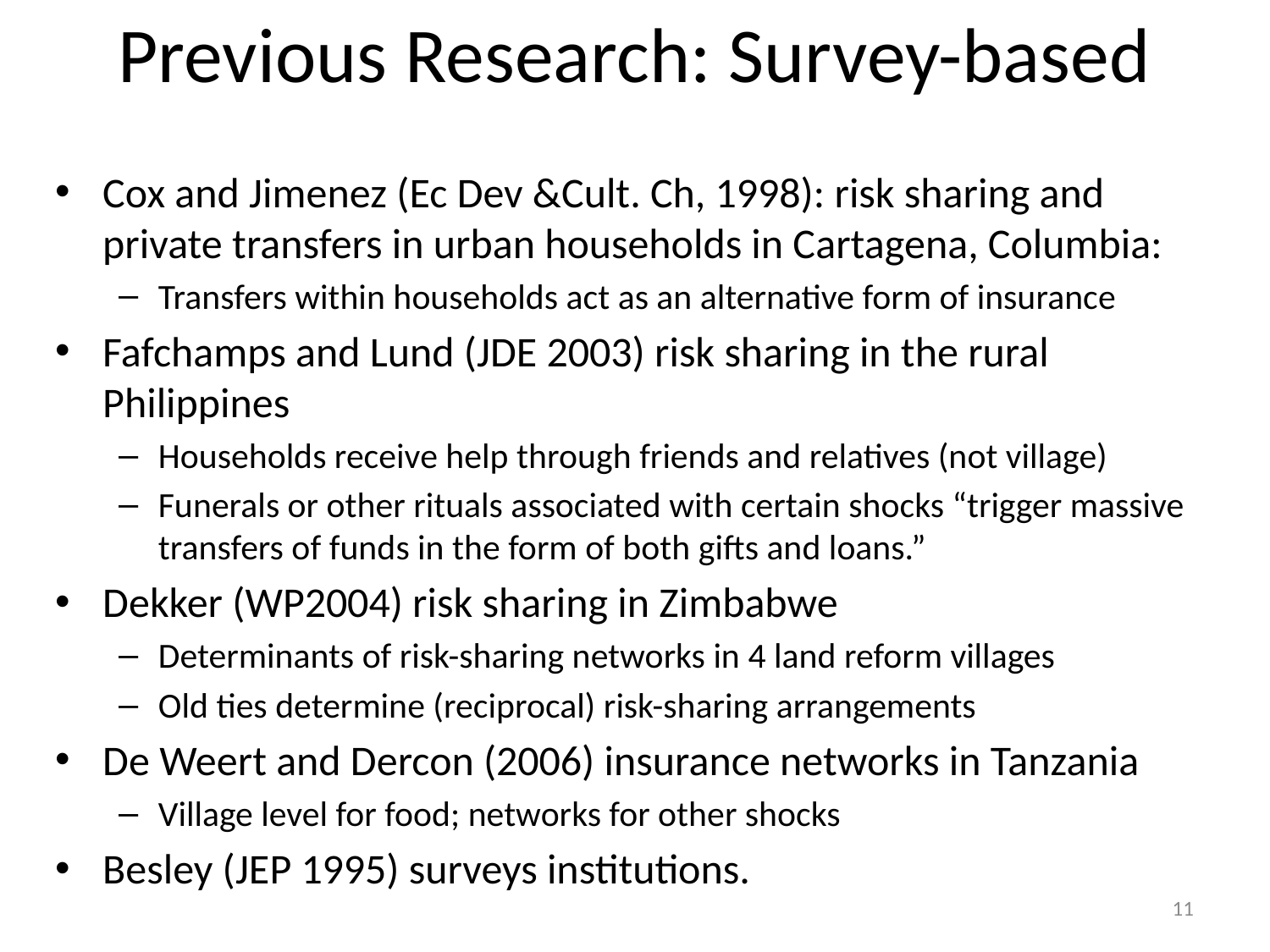

# Previous Research: Survey-based
Cox and Jimenez (Ec Dev &Cult. Ch, 1998): risk sharing and private transfers in urban households in Cartagena, Columbia:
Transfers within households act as an alternative form of insurance
Fafchamps and Lund (JDE 2003) risk sharing in the rural Philippines
Households receive help through friends and relatives (not village)
Funerals or other rituals associated with certain shocks “trigger massive transfers of funds in the form of both gifts and loans.”
Dekker (WP2004) risk sharing in Zimbabwe
Determinants of risk-sharing networks in 4 land reform villages
Old ties determine (reciprocal) risk-sharing arrangements
De Weert and Dercon (2006) insurance networks in Tanzania
Village level for food; networks for other shocks
Besley (JEP 1995) surveys institutions.

11